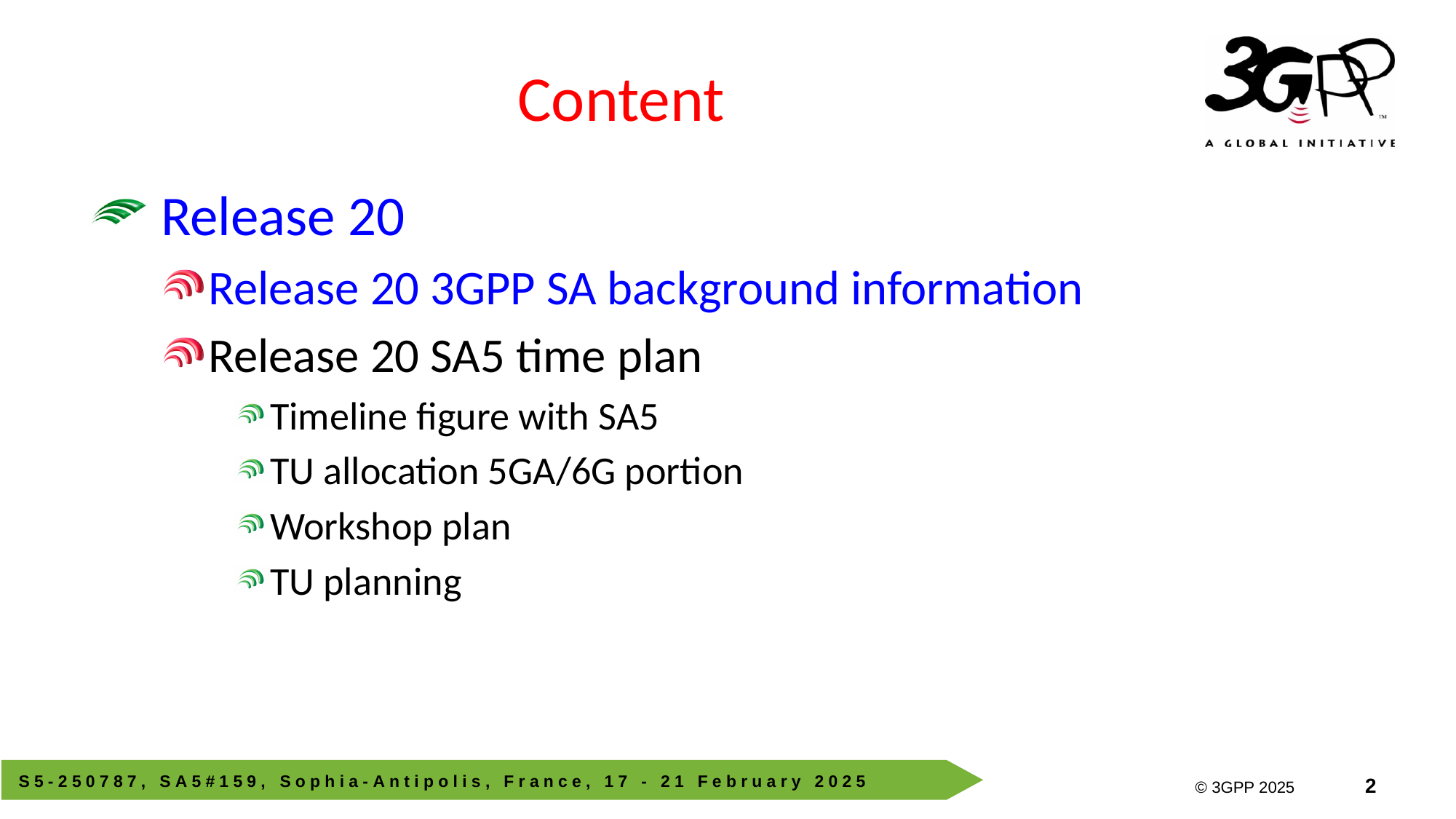

# Content
Release 20
Release 20 3GPP SA background information
Release 20 SA5 time plan
Timeline figure with SA5
TU allocation 5GA/6G portion
Workshop plan
TU planning